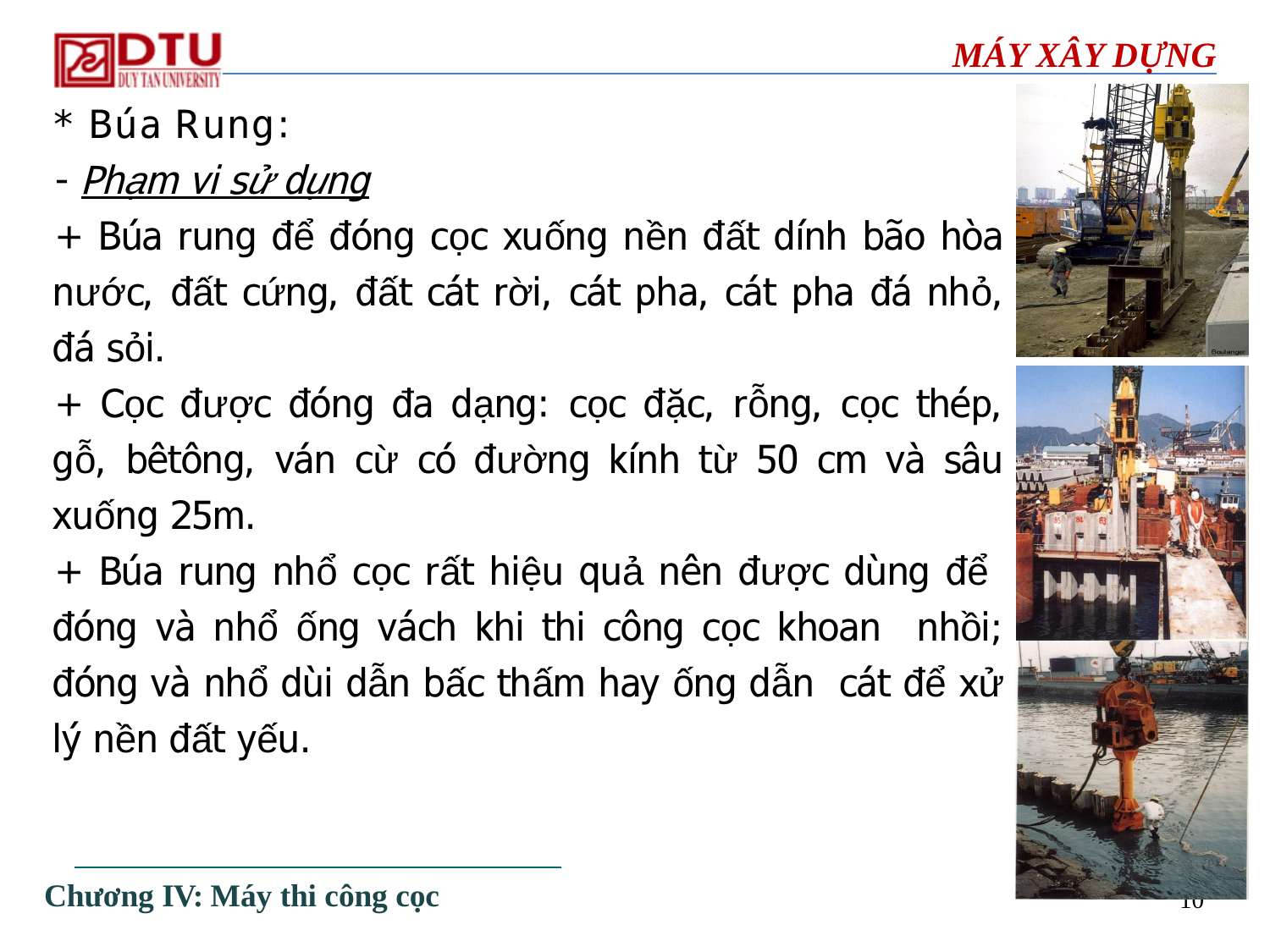

# MÁY XÂY DỰNG

* Búa Rung:
- Phạm vi sử dụng
+ Búa rung để đóng cọc xuống nền đất dính bão hòa nước, đất cứng, đất cát rời, cát pha, cát pha đá nhỏ, đá sỏi.
+ Cọc được đóng đa dạng: cọc đặc, rỗng, cọc thép, gỗ, bêtông, ván cừ có đường kính từ 50 cm và sâu xuống 25m.
+ Búa rung nhổ cọc rất hiệu quả nên được dùng để  đóng và nhổ ống vách khi thi công cọc khoan  nhồi; đóng và nhổ dùi dẫn bấc thấm hay ống dẫn  cát để xử lý nền đất yếu.

Chương IV: Máy thi công cọc
10